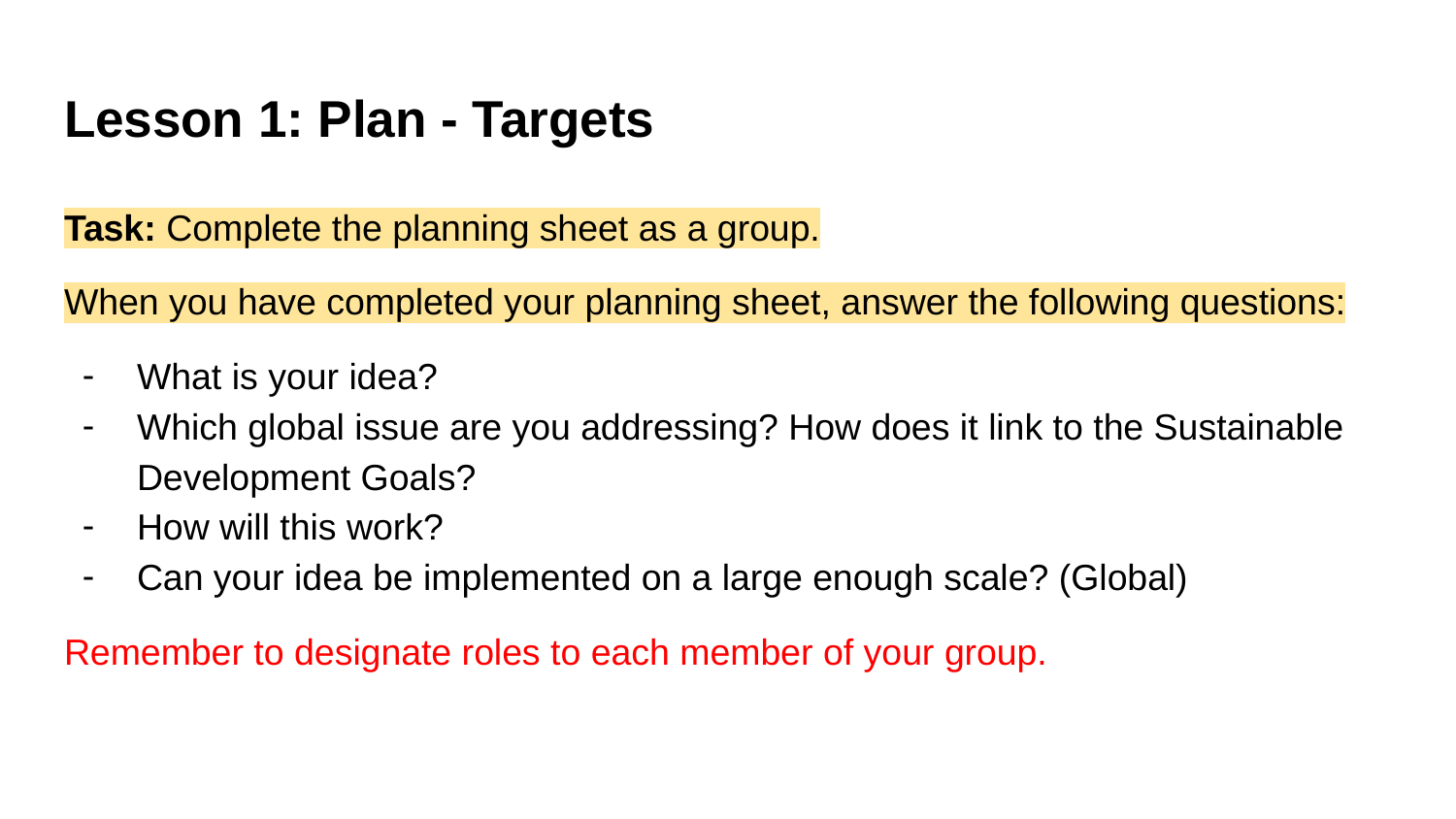

# Lesson 1: Plan - Targets
Task: Complete the planning sheet as a group.
When you have completed your planning sheet, answer the following questions:
What is your idea?
Which global issue are you addressing? How does it link to the Sustainable Development Goals?
How will this work?
Can your idea be implemented on a large enough scale? (Global)
Remember to designate roles to each member of your group.